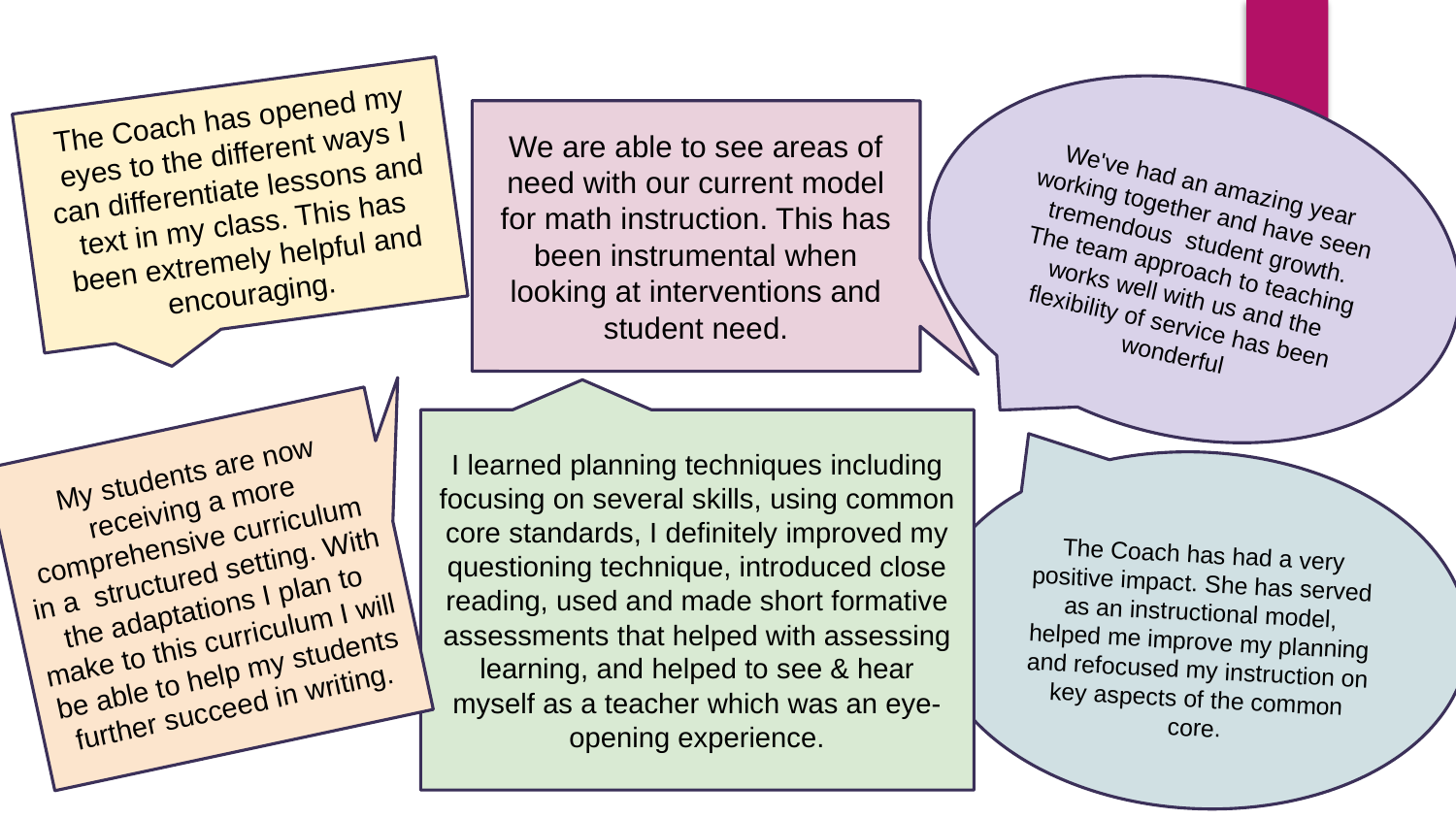

We've had an amazing year working together and have seen tremendous  student growth. The team approach to teaching works well with us and the flexibility of service has been wonderful

The Coach has opened my eyes to the different ways I can differentiate lessons and text in my class. This has been extremely helpful and encouraging.
We are able to see areas of need with our current model for math instruction. This has been instrumental when looking at interventions and student need.
I learned planning techniques including focusing on several skills, using common core standards, I definitely improved my questioning technique, introduced close reading, used and made short formative assessments that helped with assessing learning, and helped to see & hear myself as a teacher which was an eye-opening experience.
My students are now receiving a more comprehensive curriculum in a  structured setting. With the adaptations I plan to make to this curriculum I will be able to help my students further succeed in writing.

The Coach has had a very positive impact. She has served as an instructional model, helped me improve my planning and refocused my instruction on key aspects of the common core.